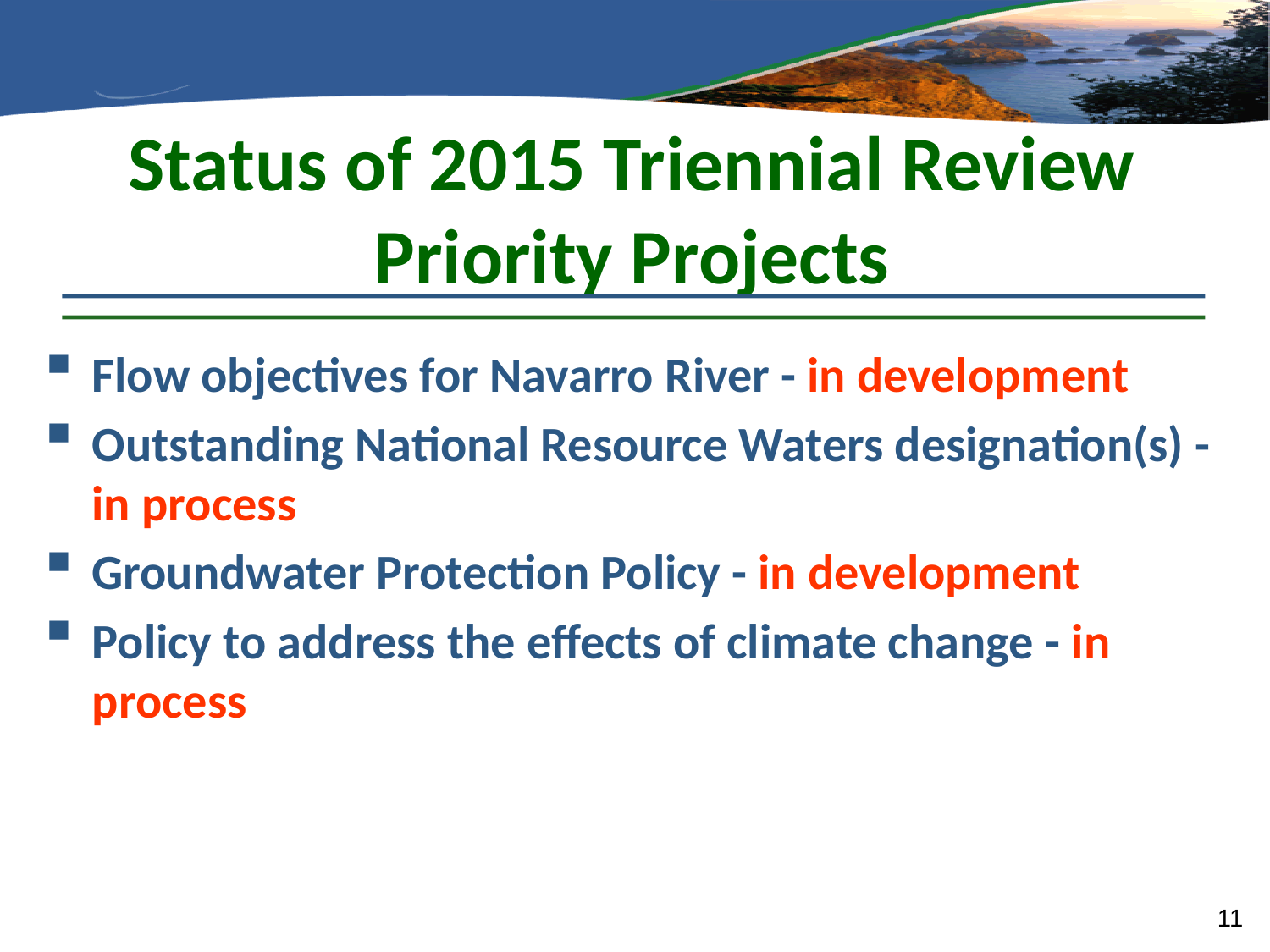

# Status of 2015 Triennial Review Priority Projects

Flow objectives for Navarro River - in development
Outstanding National Resource Waters designation(s) - in process
Groundwater Protection Policy - in development
Policy to address the effects of climate change - in process

11